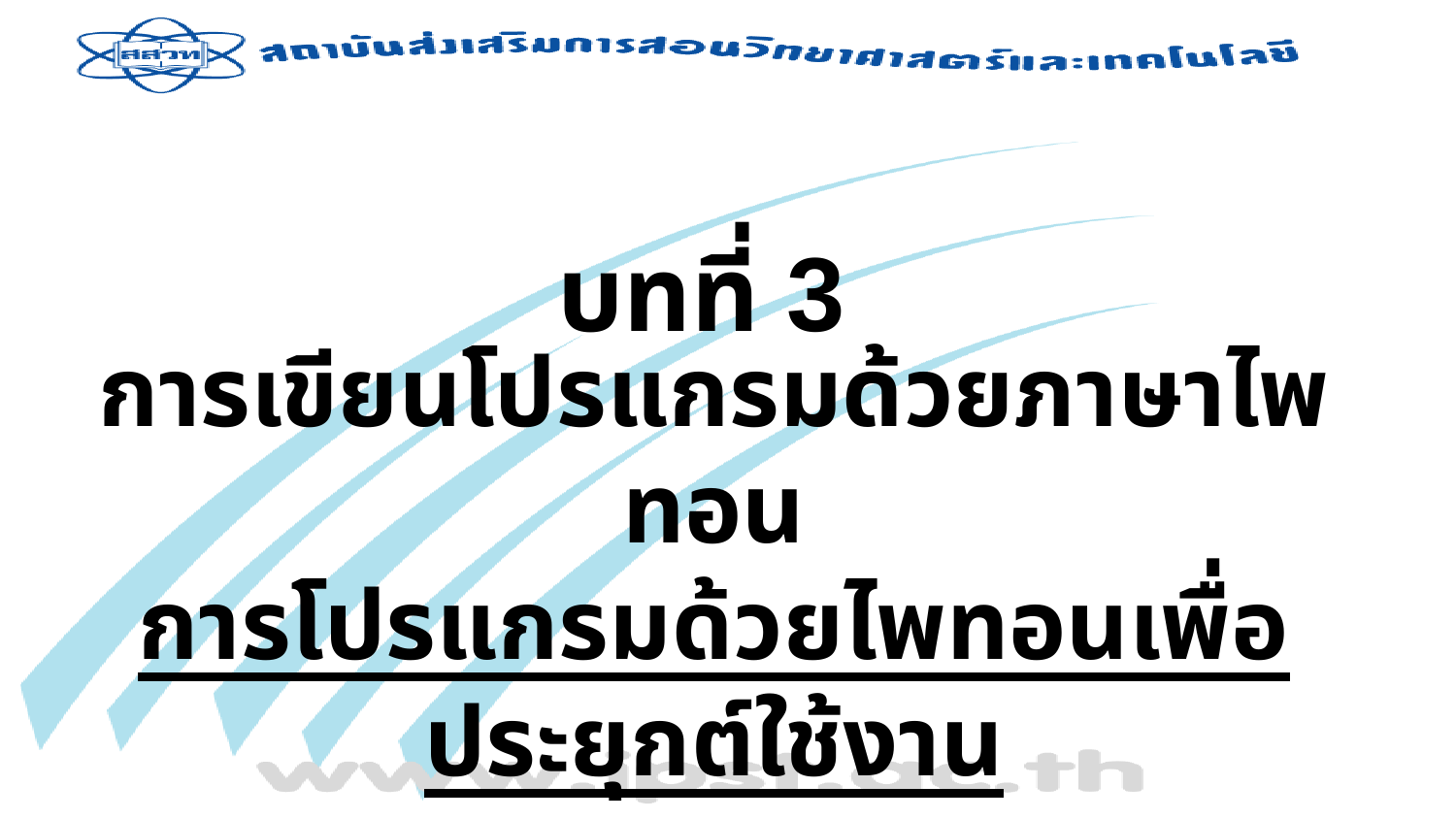

# บทที่ 3
การเขียนโปรแกรมด้วยภาษาไพทอน
การโปรแกรมด้วยไพทอนเพื่อประยุกต์ใช้งาน